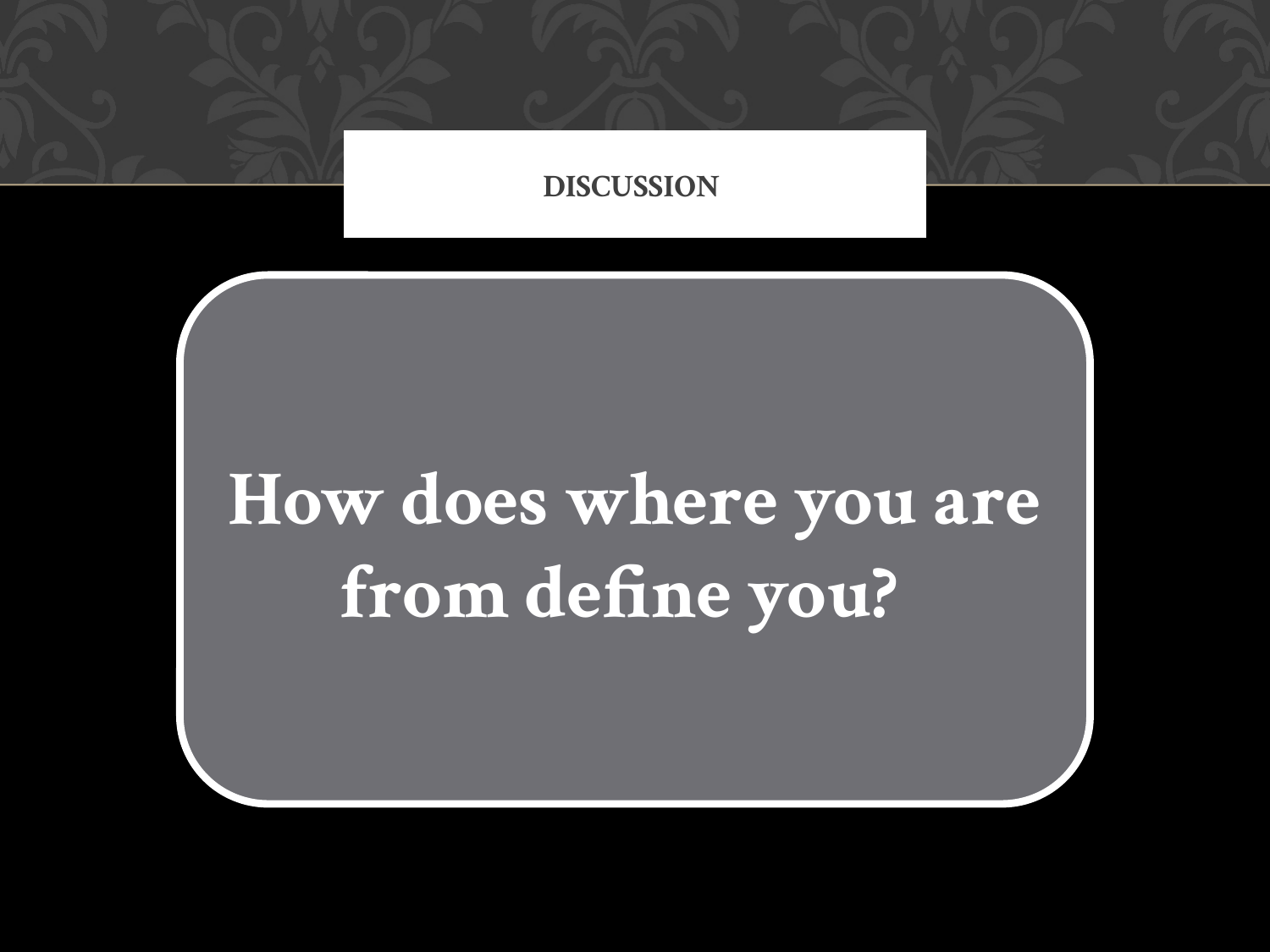

# Discussion
How does where you are from define you?